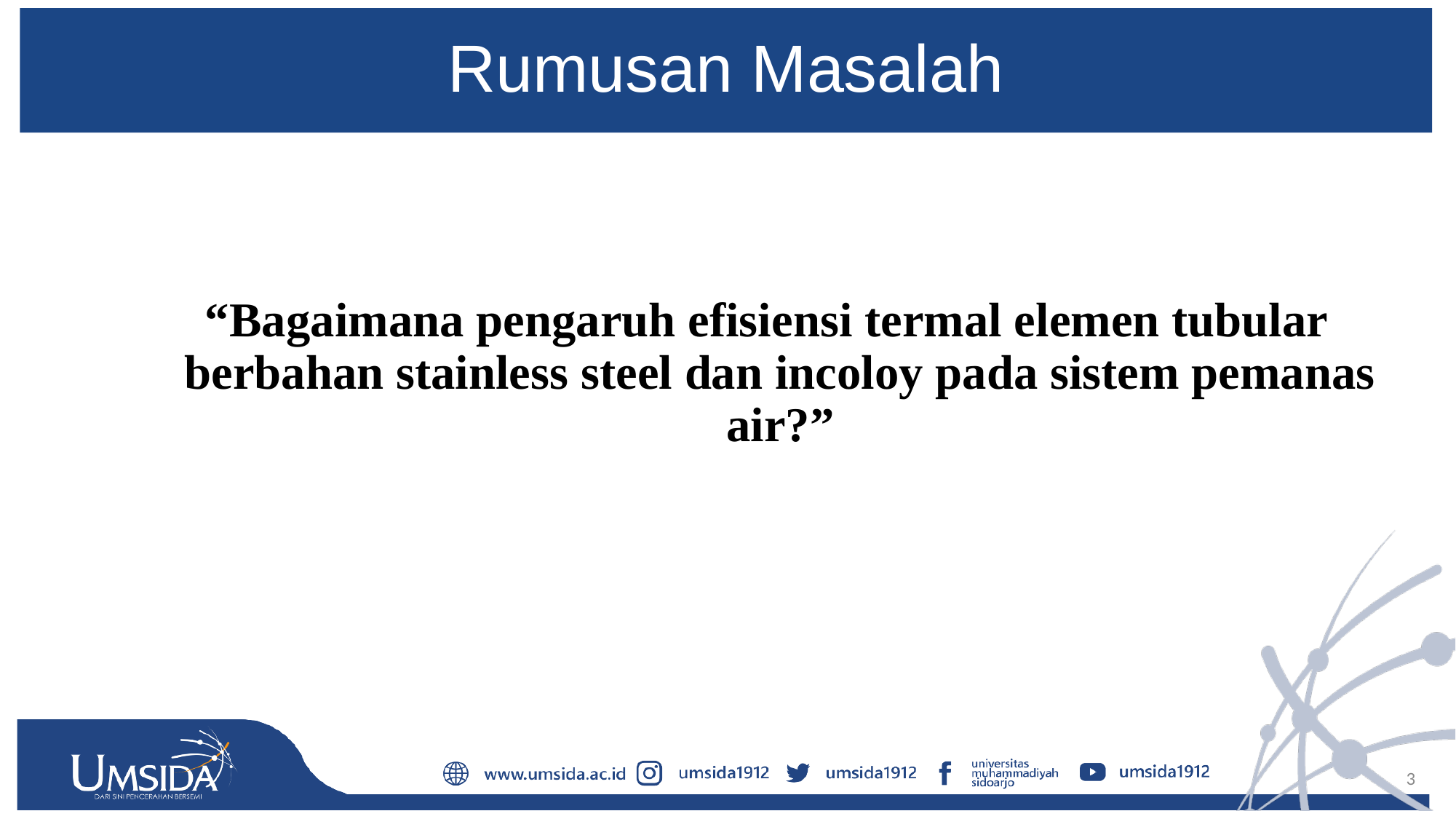

# Rumusan Masalah

“Bagaimana pengaruh efisiensi termal elemen tubular berbahan stainless steel dan incoloy pada sistem pemanas air?”